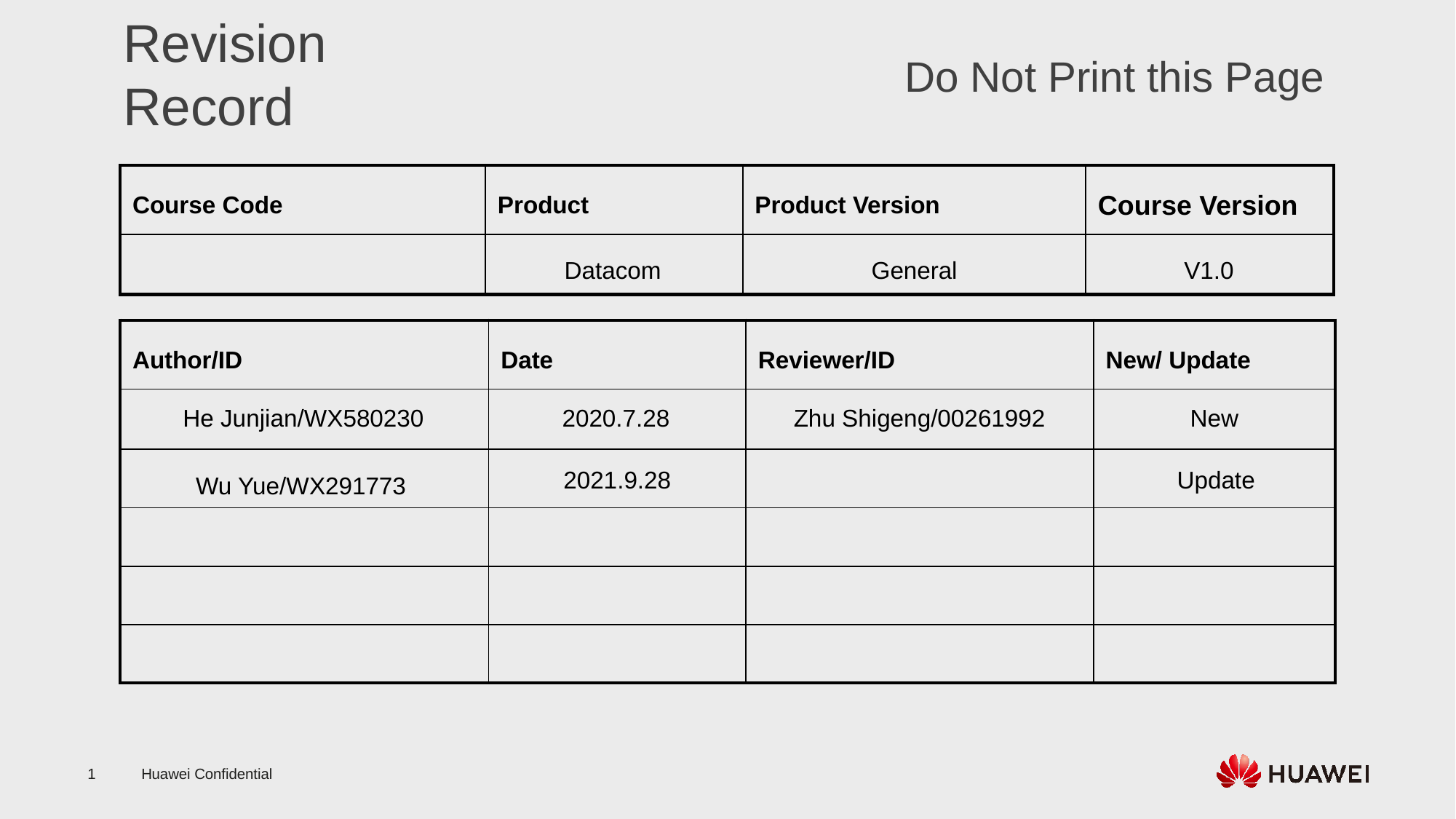

Datacom
General
V1.0
He Junjian/WX580230
2020.7.28
Zhu Shigeng/00261992
New
Wu Yue/WX291773
2021.9.28

Update